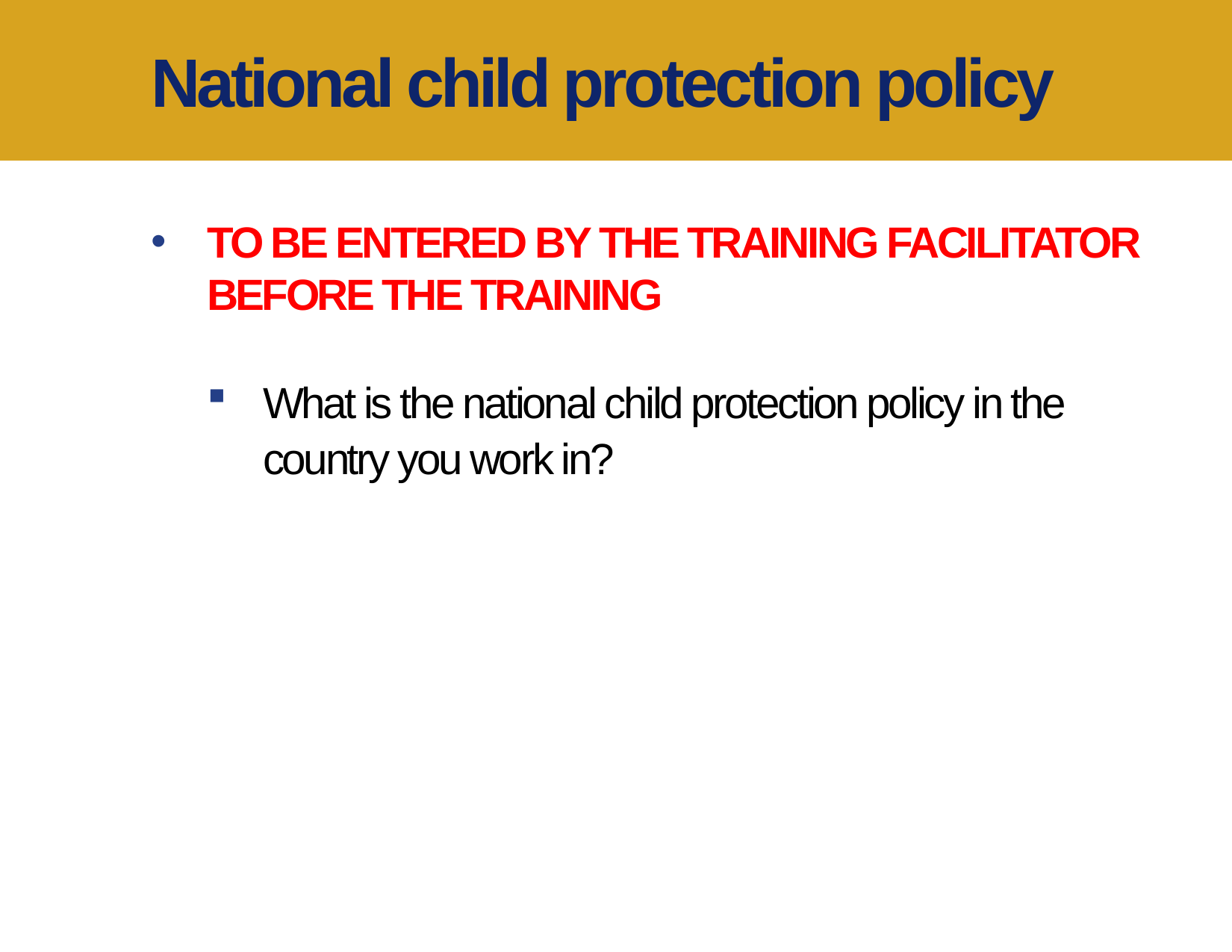

National child protection policy
TO BE ENTERED BY THE TRAINING FACILITATOR BEFORE THE TRAINING

What is the national child protection policy in the country you work in?